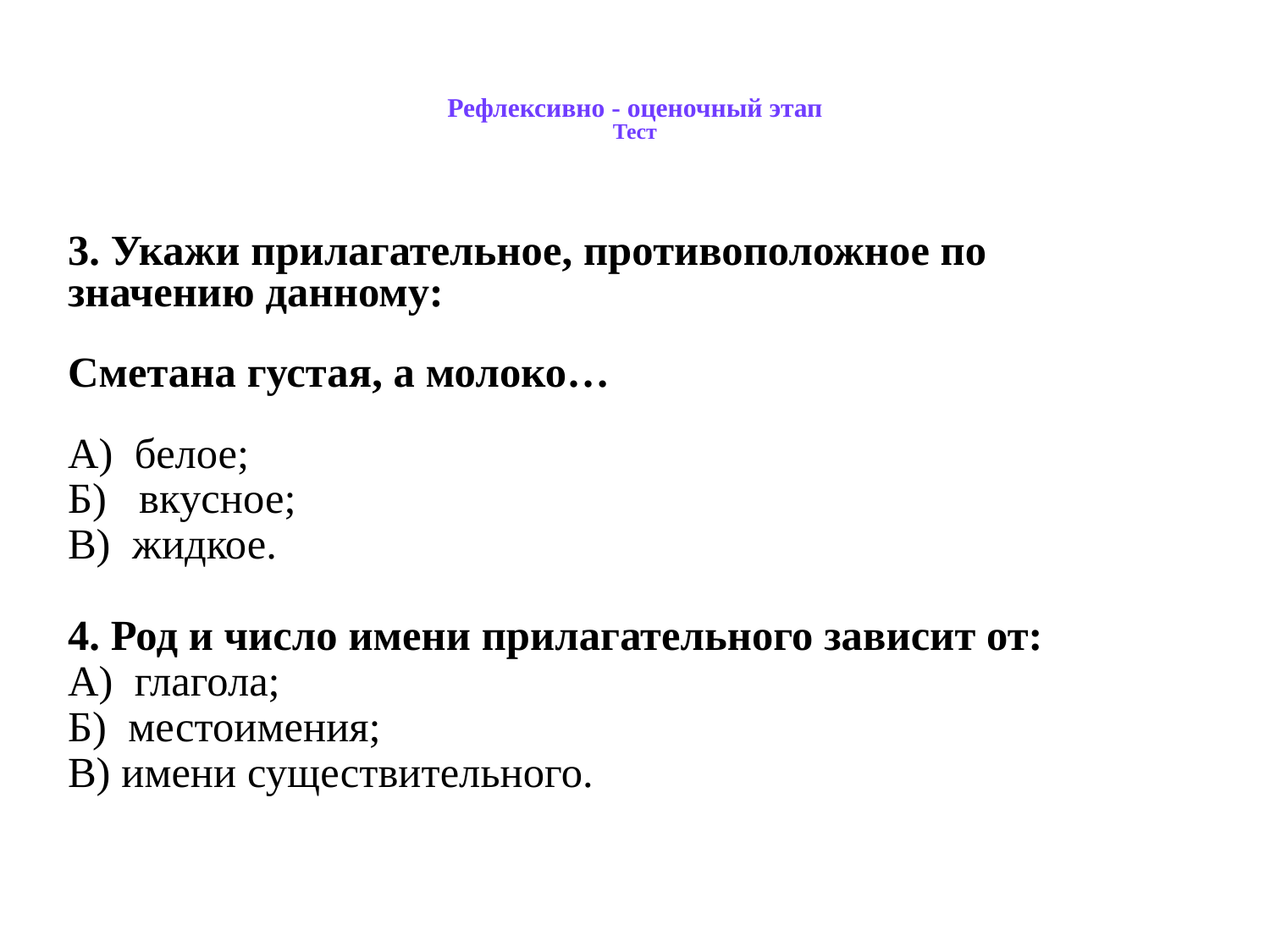

# Рефлексивно - оценочный этап Тест
3. Укажи прилагательное, противоположное по значению данному:

Сметана густая, а молоко…

А)  белое;
Б)   вкусное;
В)  жидкое.

4. Род и число имени прилагательного зависит от:
А)  глагола;
Б)  местоимения;
В) имени существительного.